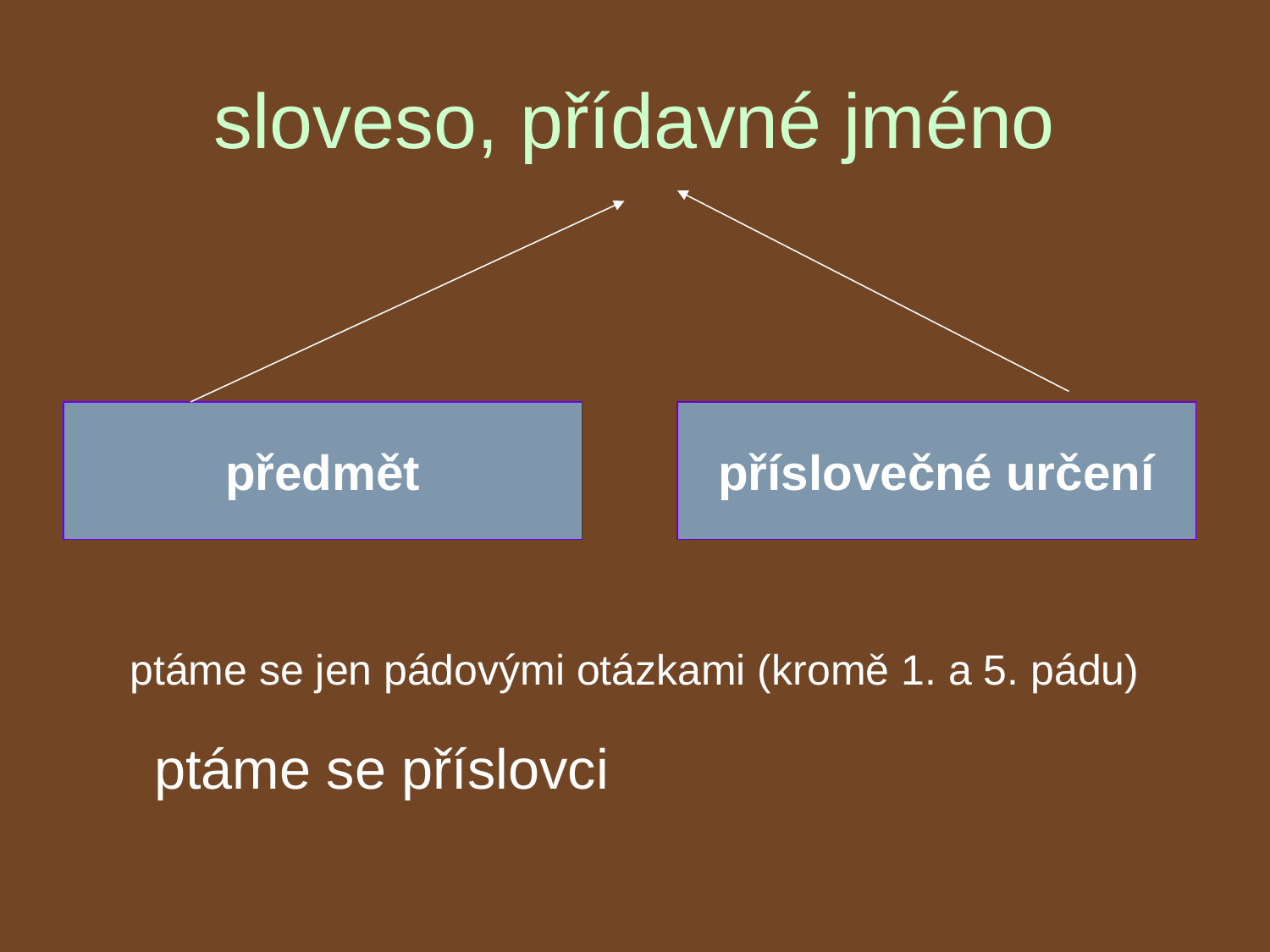

# sloveso, přídavné jméno

ptáme se jen pádovými otázkami (kromě 1. a 5. pádu)

     ptáme se příslovci
předmět
příslovečné určení